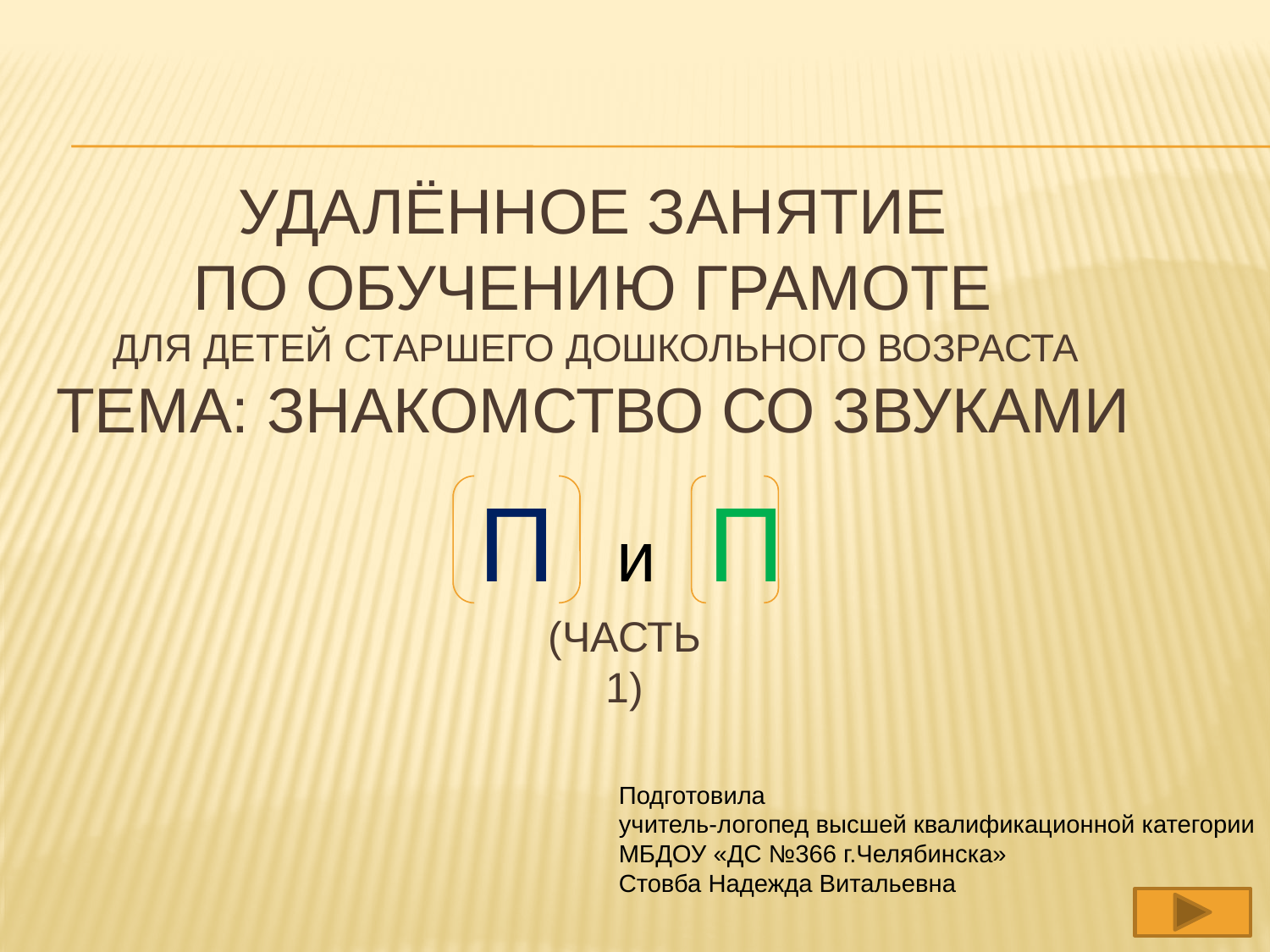

# Удалённое Занятие по обучению грамоте для детей старшего дошкольного возраста тема: знакомство со звуками
П
П
и
(Часть 1)
Подготовила
учитель-логопед высшей квалификационной категории
МБДОУ «ДС №366 г.Челябинска»
Стовба Надежда Витальевна